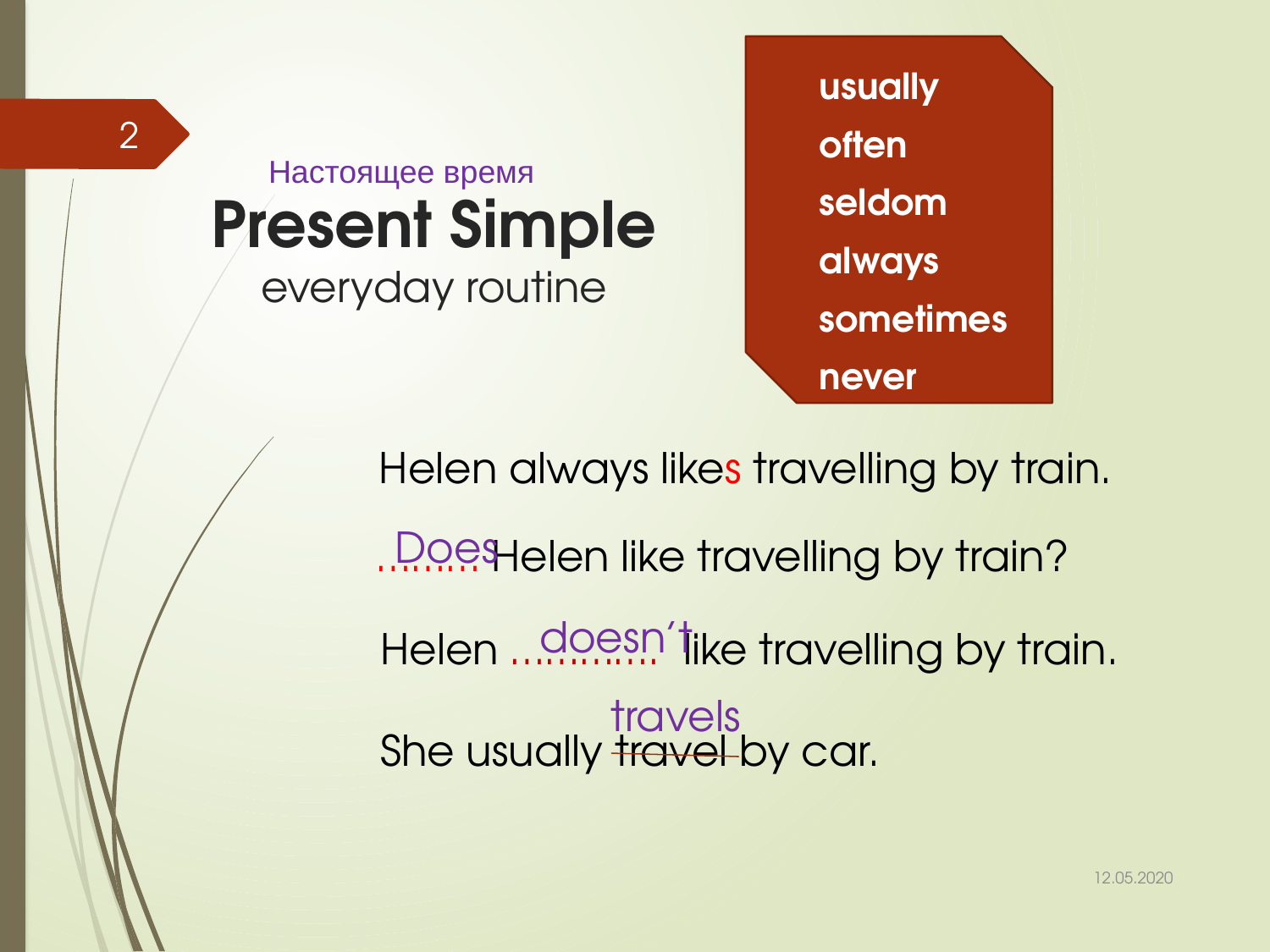

usually
often
seldom
always
sometimes
never

2
Настоящее время
# Present Simple everyday routine
Helen always likes travelling by train.
Does
……… Helen like travelling by train?
doesn’t
Helen ………….  like travelling by train.
She usually travel by car.
travels
12.05.2020